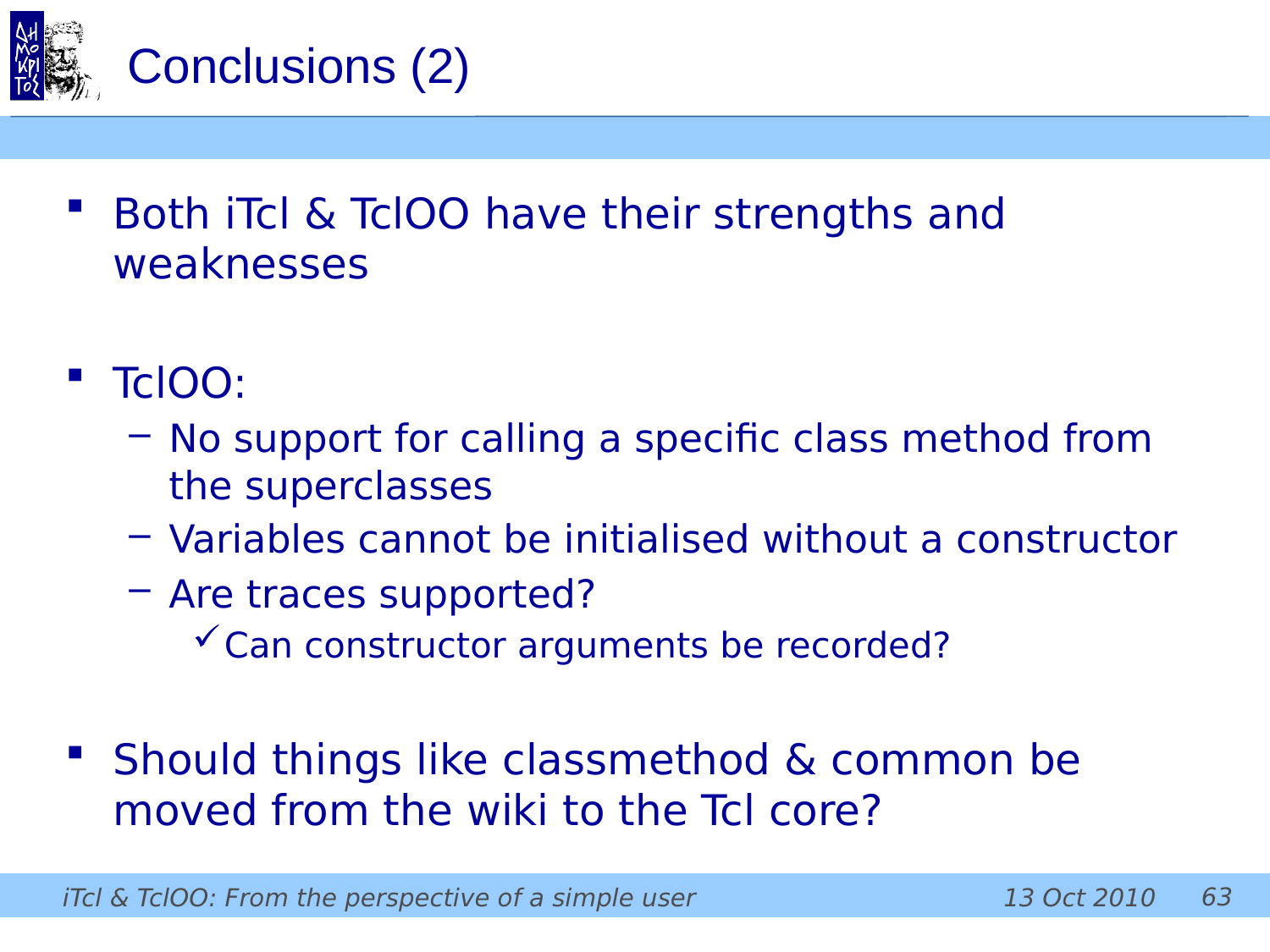

# Conclusions (2)
Both iTcl & TclOO have their strengths and weaknesses

TclOO:
No support for calling a specific class method from the superclasses
Variables cannot be initialised without a constructor
Are traces supported?
Can constructor arguments be recorded?

Should things like classmethod & common be moved from the wiki to the Tcl core?
63
iTcl & TclOO: From the perspective of a simple user
13 Oct 2010